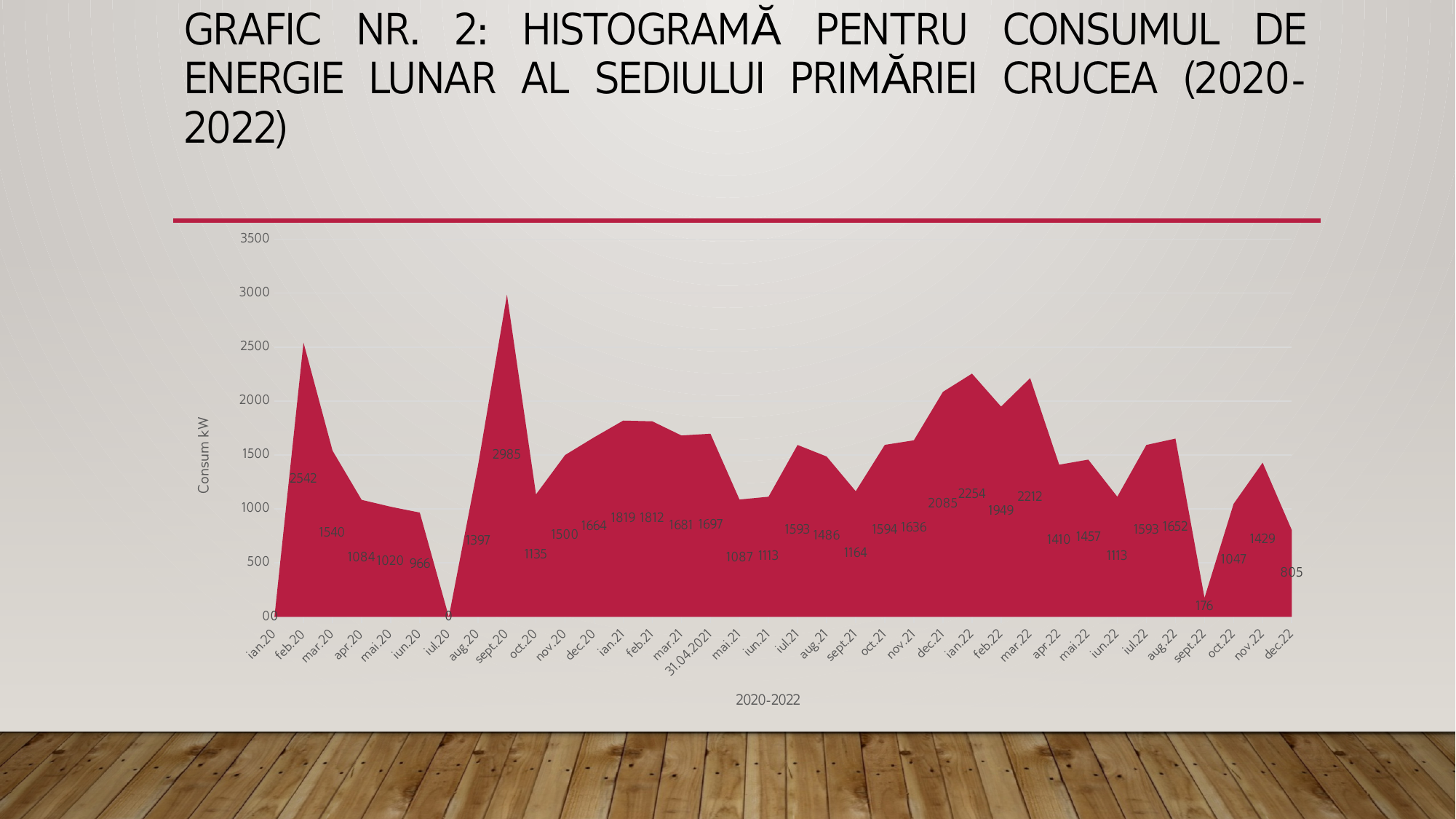

# Grafic nr. 2: Histogramă pentru consumul de energie lunar al sediului Primăriei Crucea (2020-2022)

### Chart

| Category | Consum kWz |
|---|---|
| ian.20 | None |
| feb.20 | 2542.0 |
| mar.20 | 1540.0 |
| apr.20 | 1084.0 |
| mai.20 | 1020.0 |
| iun.20 | 966.0 |
| iul.20 | None |
| aug.20 | 1397.0 |
| sept.20 | 2985.0 |
| oct.20 | 1135.0 |
| nov.20 | 1500.0 |
| dec.20 | 1664.0 |
| ian.21 | 1819.0 |
| feb.21 | 1812.0 |
| mar.21 | 1681.0 |
| 31.04.2021 | 1697.0 |
| mai.21 | 1087.0 |
| iun.21 | 1113.0 |
| iul.21 | 1593.0 |
| aug.21 | 1486.0 |
| sept.21 | 1164.0 |
| oct.21 | 1594.0 |
| nov.21 | 1636.0 |
| dec.21 | 2085.0 |
| ian.22 | 2254.0 |
| feb.22 | 1949.0 |
| mar.22 | 2212.0 |
| apr.22 | 1410.0 |
| mai.22 | 1457.0 |
| iun.22 | 1113.0 |
| iul.22 | 1593.0 |
| aug.22 | 1652.0 |
| sept.22 | 176.0 |
| oct.22 | 1047.0 |
| nov.22 | 1429.0 |
| dec.22 | 805.0 |